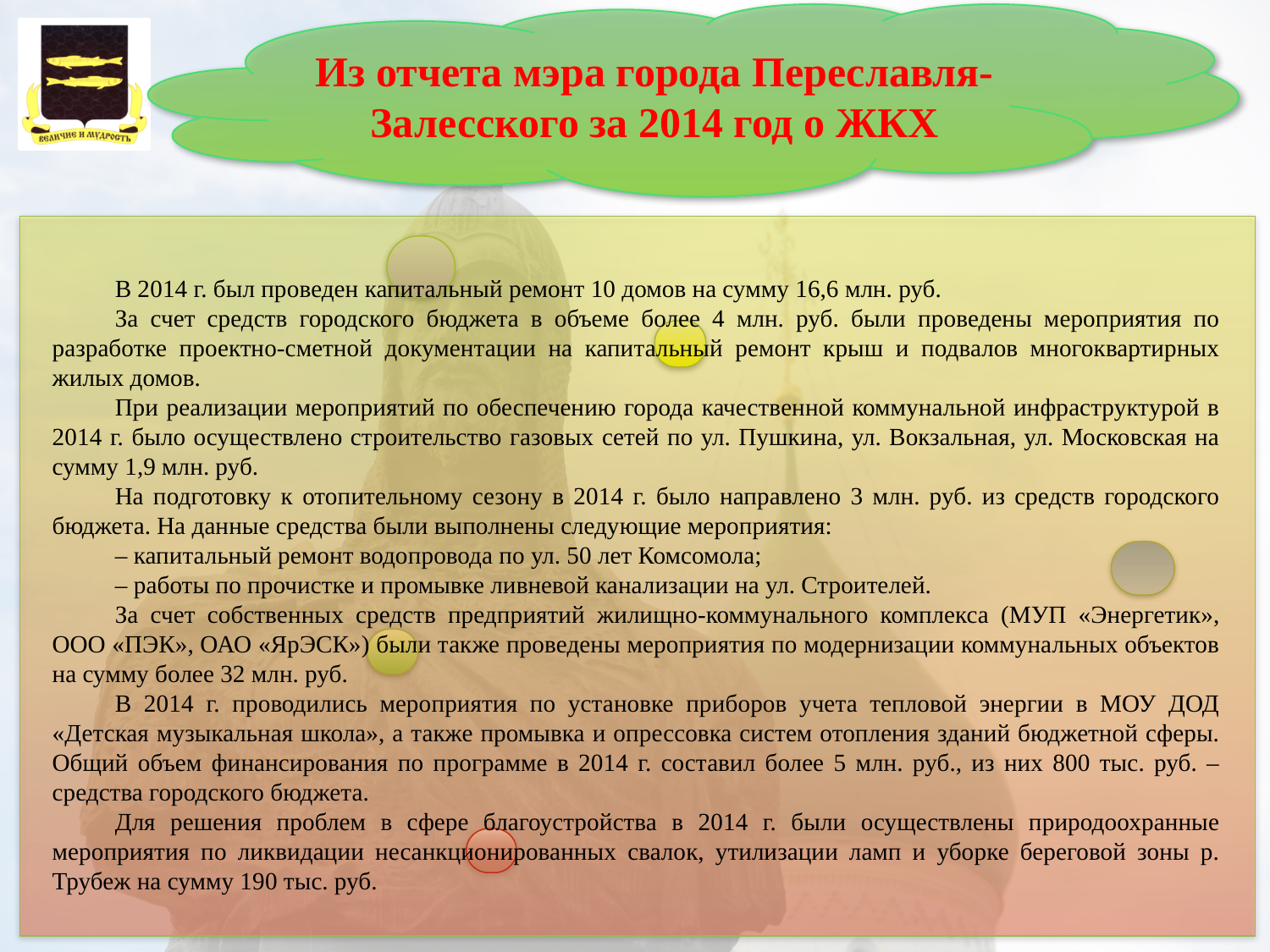

Из отчета мэра города Переславля-Залесского за 2014 год о ЖКХ

В 2014 г. был проведен капитальный ремонт 10 домов на сумму 16,6 млн. руб.
За счет средств городского бюджета в объеме более 4 млн. руб. были проведены мероприятия по разработке проектно-сметной документации на капитальный ремонт крыш и подвалов многоквартирных жилых домов.
При реализации мероприятий по обеспечению города качественной коммунальной инфраструктурой в 2014 г. было осуществлено строительство газовых сетей по ул. Пушкина, ул. Вокзальная, ул. Московская на сумму 1,9 млн. руб.
На подготовку к отопительному сезону в 2014 г. было направлено 3 млн. руб. из средств городского бюджета. На данные средства были выполнены следующие мероприятия:
– капитальный ремонт водопровода по ул. 50 лет Комсомола;
– работы по прочистке и промывке ливневой канализации на ул. Строителей.
За счет собственных средств предприятий жилищно-коммунального комплекса (МУП «Энергетик», ООО «ПЭК», ОАО «ЯрЭСК») были также проведены мероприятия по модернизации коммунальных объектов на сумму более 32 млн. руб.
В 2014 г. проводились мероприятия по установке приборов учета тепловой энергии в МОУ ДОД «Детская музыкальная школа», а также промывка и опрессовка систем отопления зданий бюджетной сферы. Общий объем финансирования по программе в 2014 г. составил более 5 млн. руб., из них 800 тыс. руб. – средства городского бюджета.
Для решения проблем в сфере благоустройства в 2014 г. были осуществлены природоохранные мероприятия по ликвидации несанкционированных свалок, утилизации ламп и уборке береговой зоны р. Трубеж на сумму 190 тыс. руб.